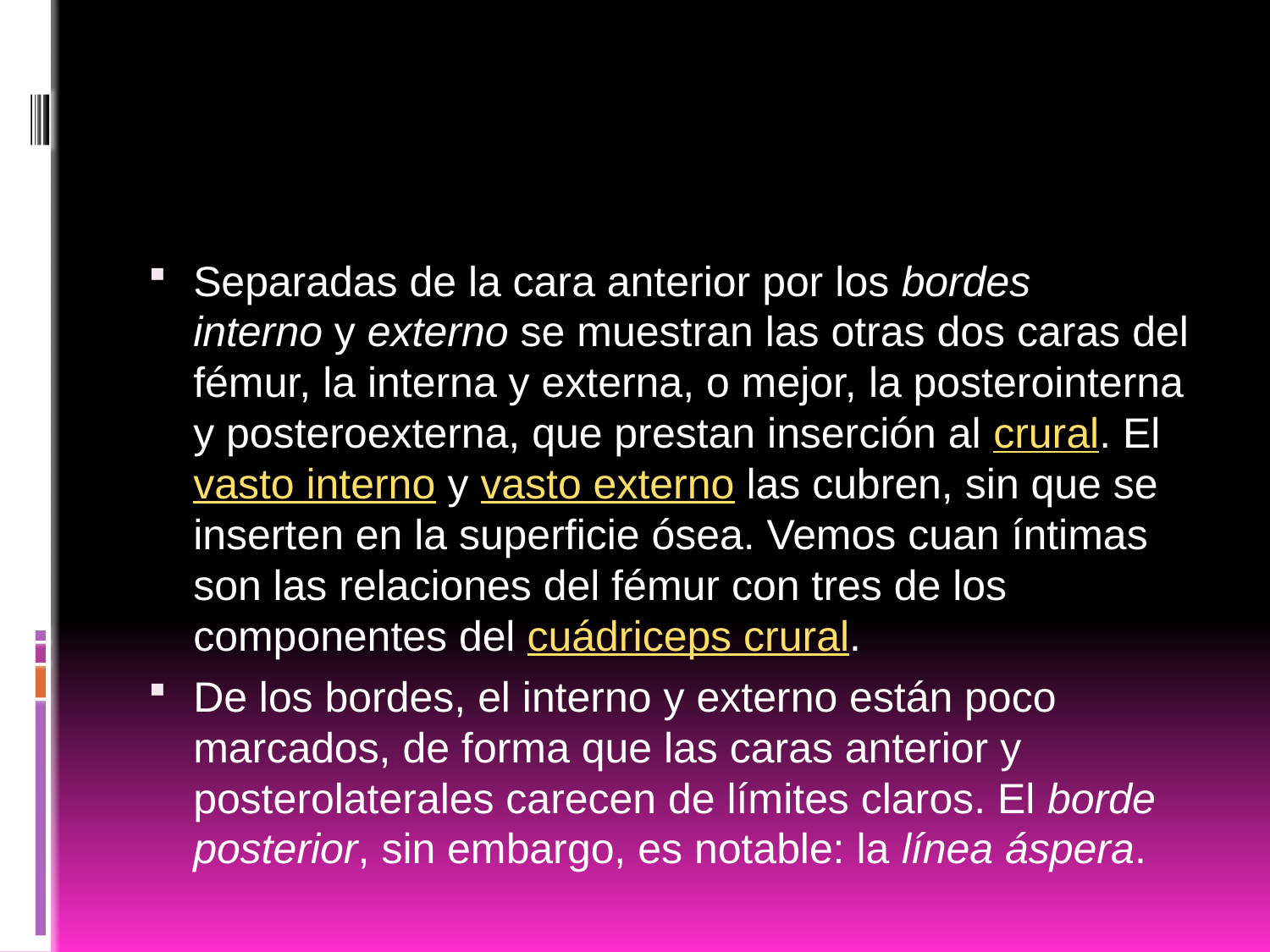

#
Separadas de la cara anterior por los bordes interno y externo se muestran las otras dos caras del fémur, la interna y externa, o mejor, la posterointerna y posteroexterna, que prestan inserción al crural. El vasto interno y vasto externo las cubren, sin que se inserten en la superficie ósea. Vemos cuan íntimas son las relaciones del fémur con tres de los componentes del cuádriceps crural.
De los bordes, el interno y externo están poco marcados, de forma que las caras anterior y posterolaterales carecen de límites claros. El borde posterior, sin embargo, es notable: la línea áspera.